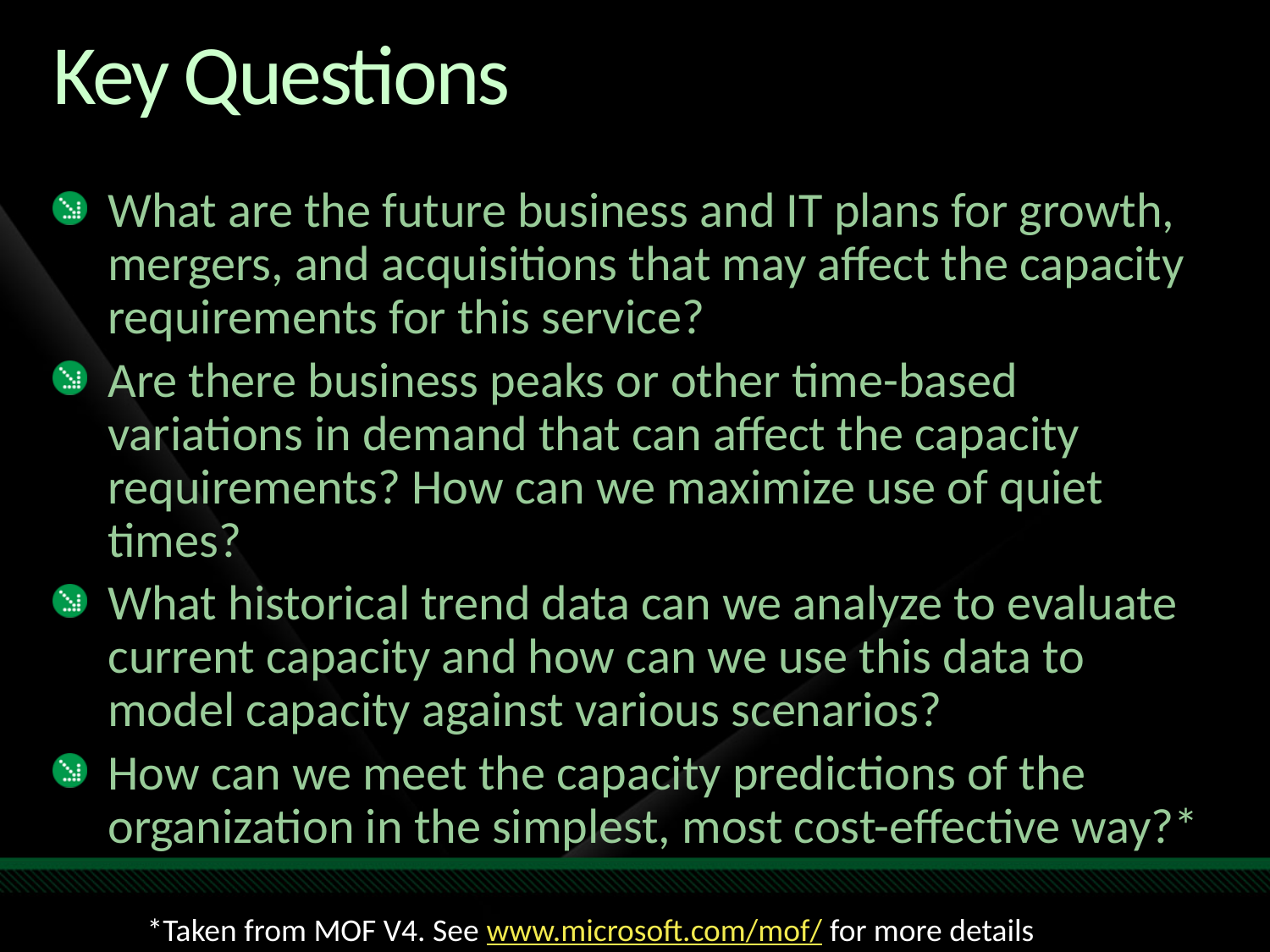

# Key Questions
What are the future business and IT plans for growth, mergers, and acquisitions that may affect the capacity requirements for this service?
Are there business peaks or other time-based variations in demand that can affect the capacity requirements? How can we maximize use of quiet times?
What historical trend data can we analyze to evaluate current capacity and how can we use this data to model capacity against various scenarios?
How can we meet the capacity predictions of the organization in the simplest, most cost-effective way?*

*Taken from MOF V4. See www.microsoft.com/mof/ for more details